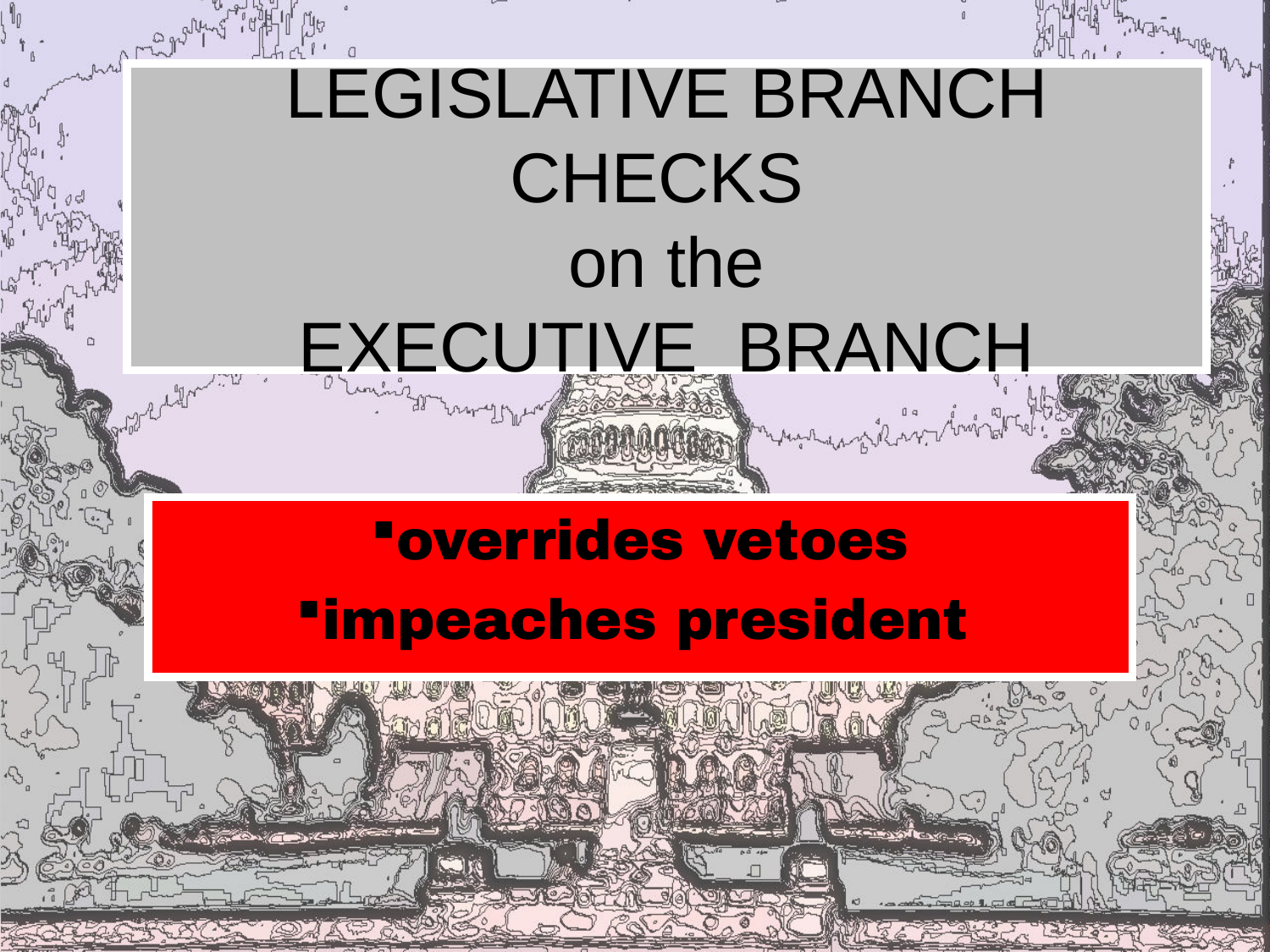

# LEGISLATIVE BRANCH CHECKS on the EXECUTIVE  BRANCH
overrides vetoes
impeaches president